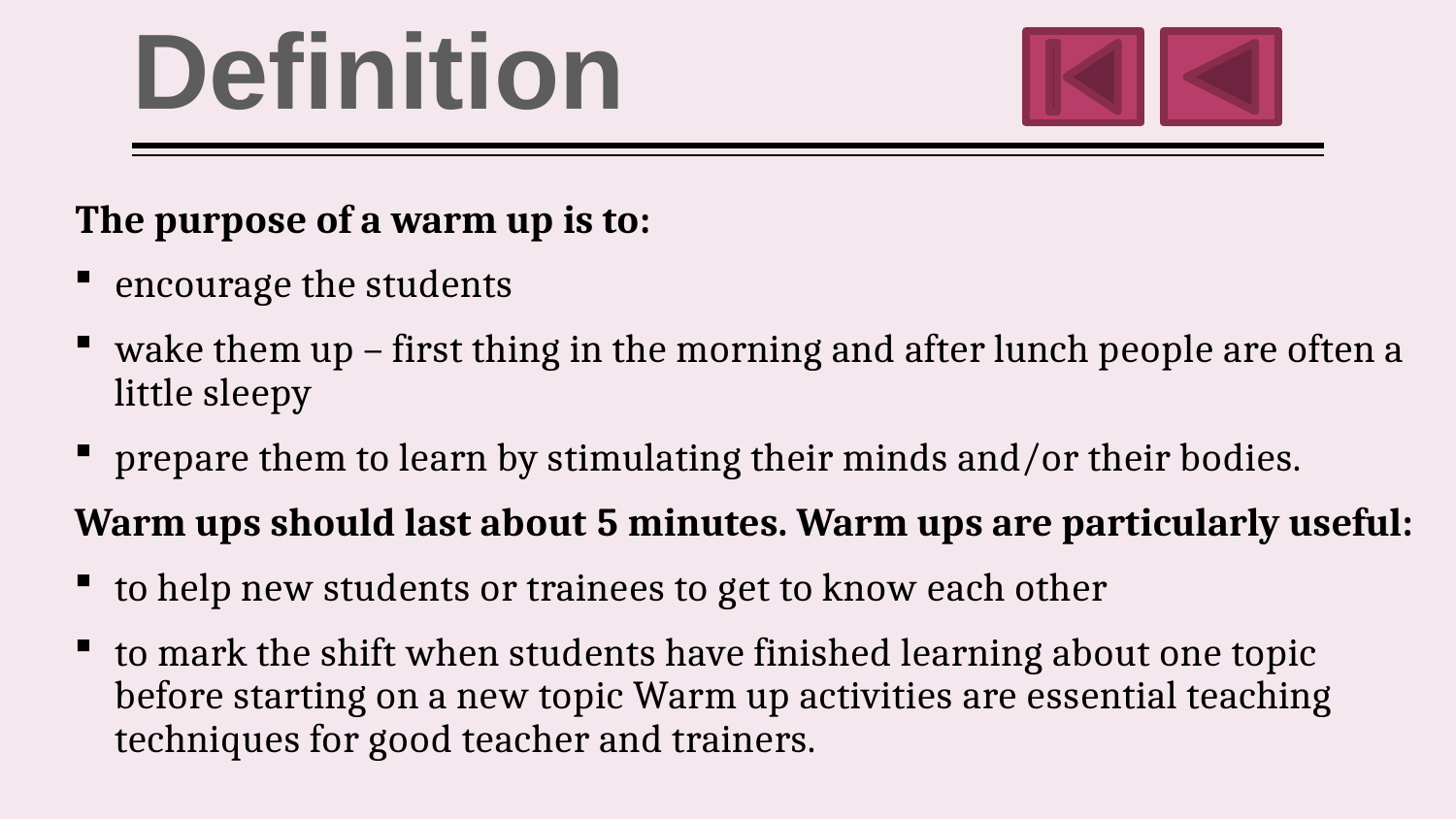

# Definition

The purpose of a warm up is to:
encourage the students
wake them up – first thing in the morning and after lunch people are often a little sleepy
prepare them to learn by stimulating their minds and/or their bodies.
Warm ups should last about 5 minutes. Warm ups are particularly useful:
to help new students or trainees to get to know each other
to mark the shift when students have finished learning about one topic before starting on a new topic Warm up activities are essential teaching techniques for good teacher and trainers.